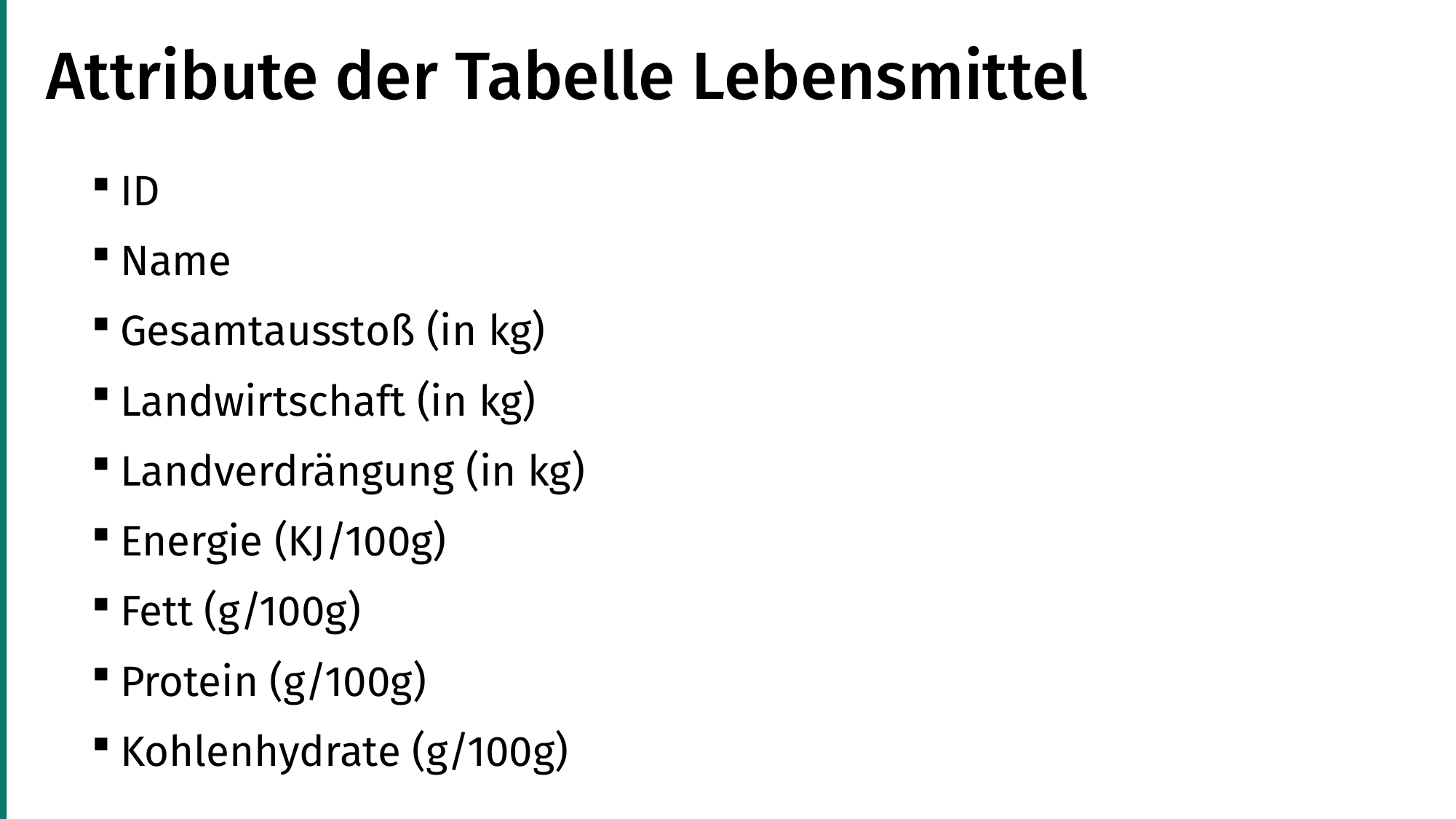

# Attribute der Tabelle Lebensmittel
ID
Name
Gesamtausstoß (in kg)
Landwirtschaft (in kg)
Landverdrängung (in kg)
Energie (KJ/100g)
Fett (g/100g)
Protein (g/100g)
Kohlenhydrate (g/100g)